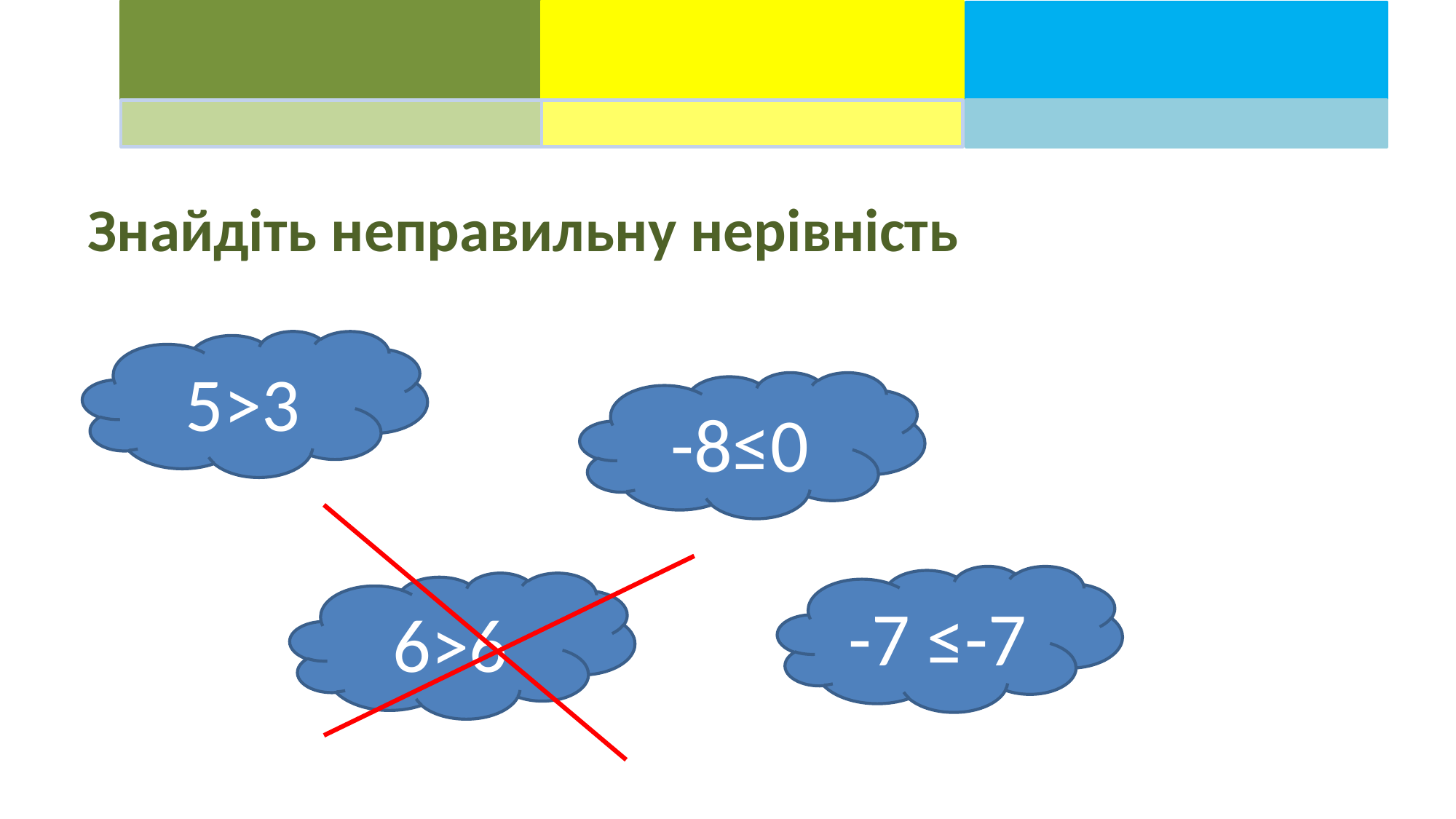

Знайдіть неправильну нерівність

5>3
-8≤0
-7 ≤-7
6>6